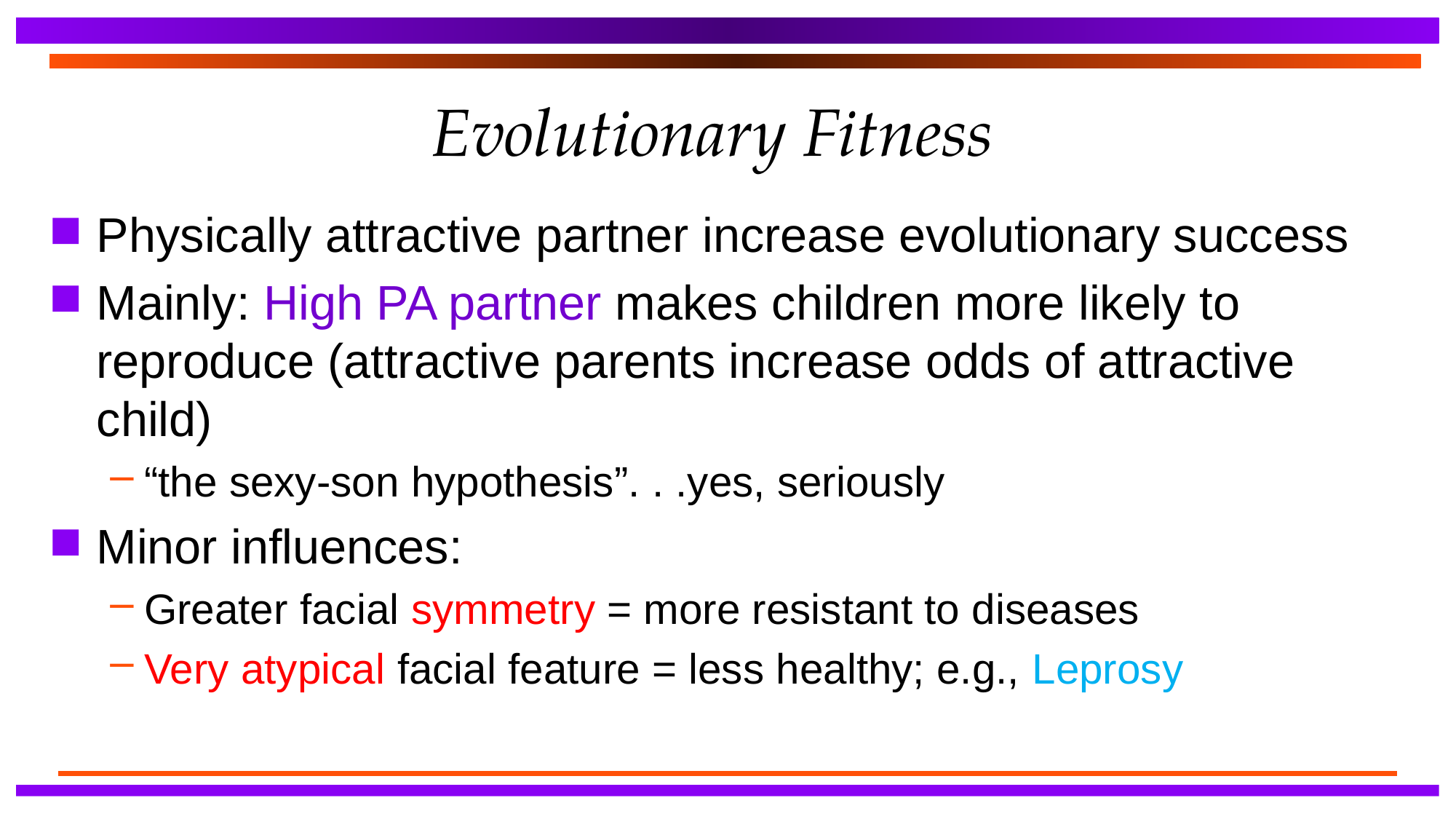

# Evolutionary Fitness
Physically attractive partner increase evolutionary success
Mainly: High PA partner makes children more likely to reproduce (attractive parents increase odds of attractive child)
“the sexy-son hypothesis”. . .yes, seriously
Minor influences:
Greater facial symmetry = more resistant to diseases
Very atypical facial feature = less healthy; e.g., Leprosy